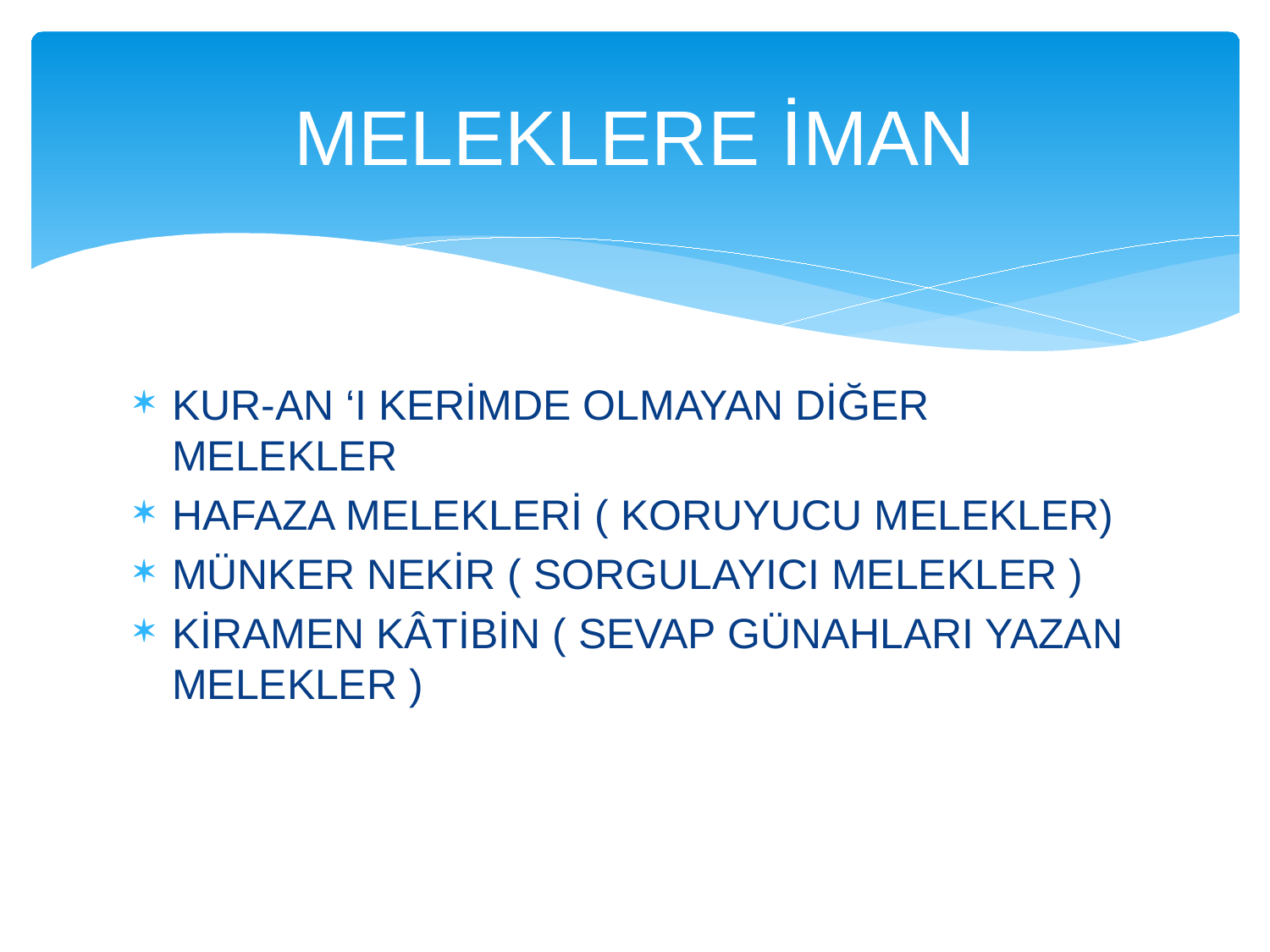

# MELEKLERE İMAN
KUR-AN ‘I KERİMDE OLMAYAN DİĞER MELEKLER
HAFAZA MELEKLERİ ( KORUYUCU MELEKLER)
MÜNKER NEKİR ( SORGULAYICI MELEKLER )
KİRAMEN KÂTİBİN ( SEVAP GÜNAHLARI YAZAN MELEKLER )